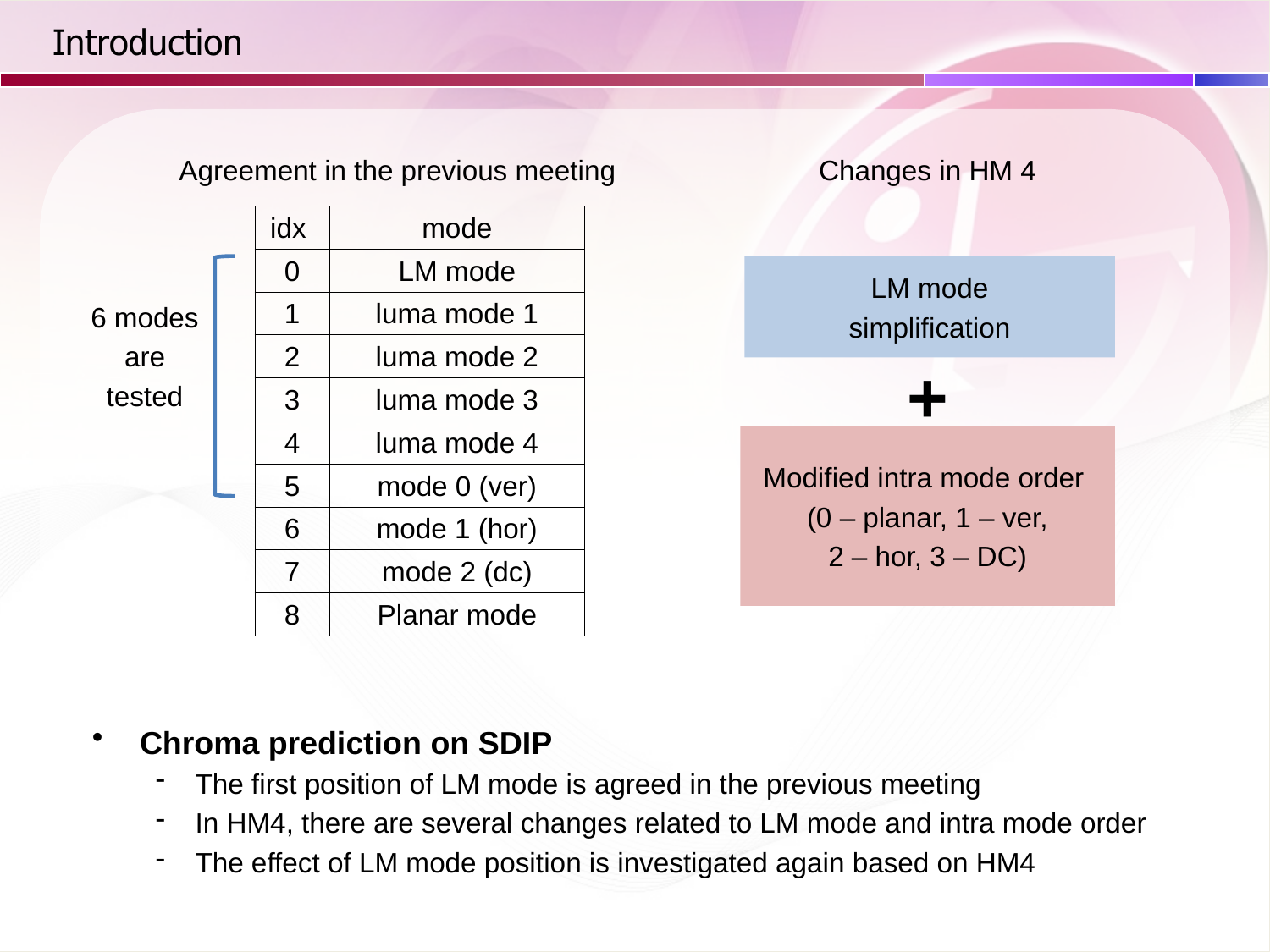

# Introduction
Agreement in the previous meeting
Changes in HM 4
| idx | mode |
| --- | --- |
| 0 | LM mode |
| 1 | luma mode 1 |
| 2 | luma mode 2 |
| 3 | luma mode 3 |
| 4 | luma mode 4 |
| 5 | mode 0 (ver) |
| 6 | mode 1 (hor) |
| 7 | mode 2 (dc) |
| 8 | Planar mode |

LM mode
simplification
6 modes
are
tested

+
Modified intra mode order
(0 – planar, 1 – ver,
2 – hor, 3 – DC)
Chroma prediction on SDIP
The first position of LM mode is agreed in the previous meeting
In HM4, there are several changes related to LM mode and intra mode order
The effect of LM mode position is investigated again based on HM4